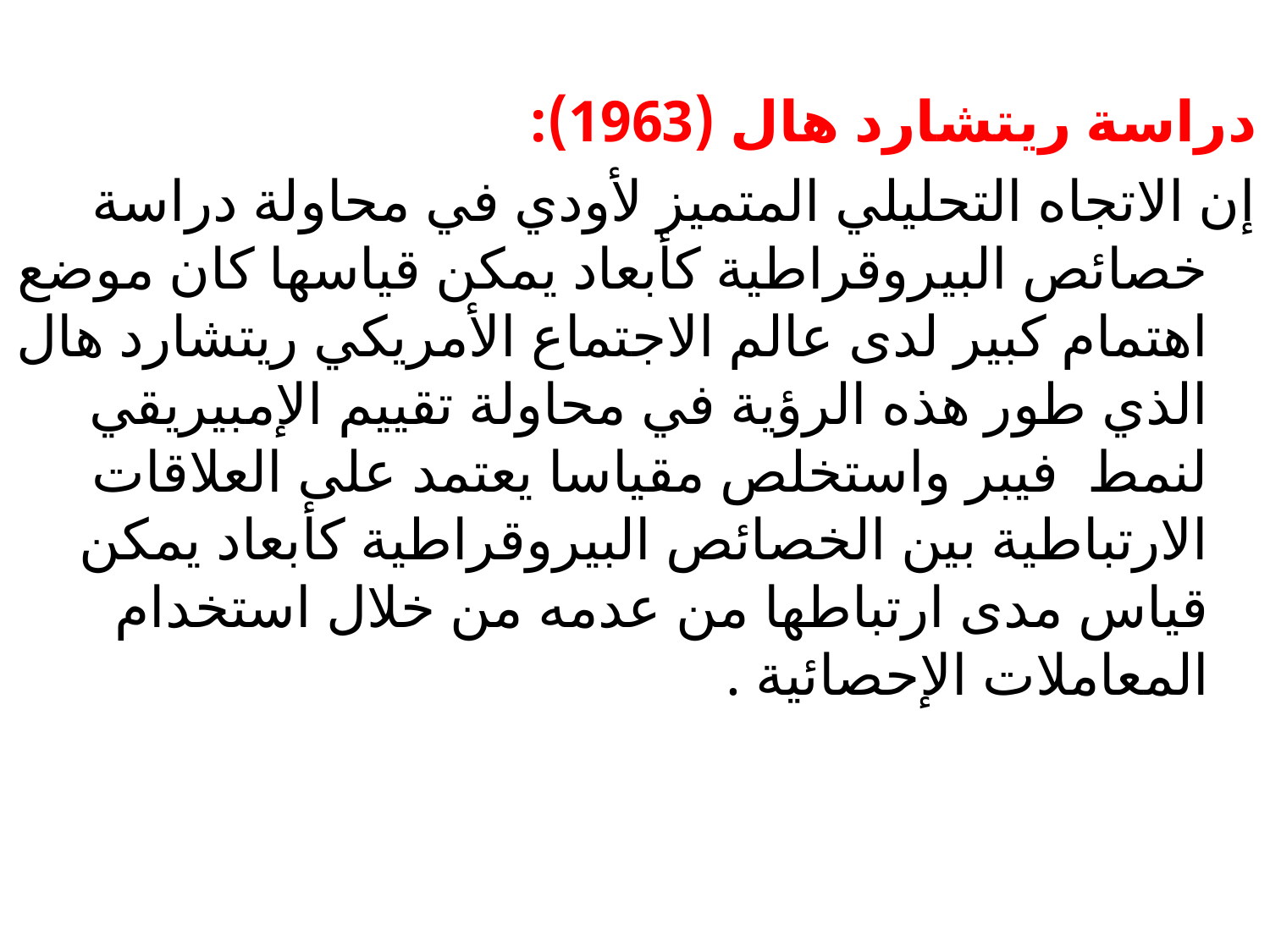

دراسة ريتشارد هال (1963):
إن الاتجاه التحليلي المتميز لأودي في محاولة دراسة خصائص البيروقراطية كأبعاد يمكن قياسها كان موضع اهتمام كبير لدى عالم الاجتماع الأمريكي ريتشارد هال الذي طور هذه الرؤية في محاولة تقييم الإمبيريقي لنمط  فيبر واستخلص مقياسا يعتمد على العلاقات الارتباطية بين الخصائص البيروقراطية كأبعاد يمكن قياس مدى ارتباطها من عدمه من خلال استخدام المعاملات الإحصائية .

#